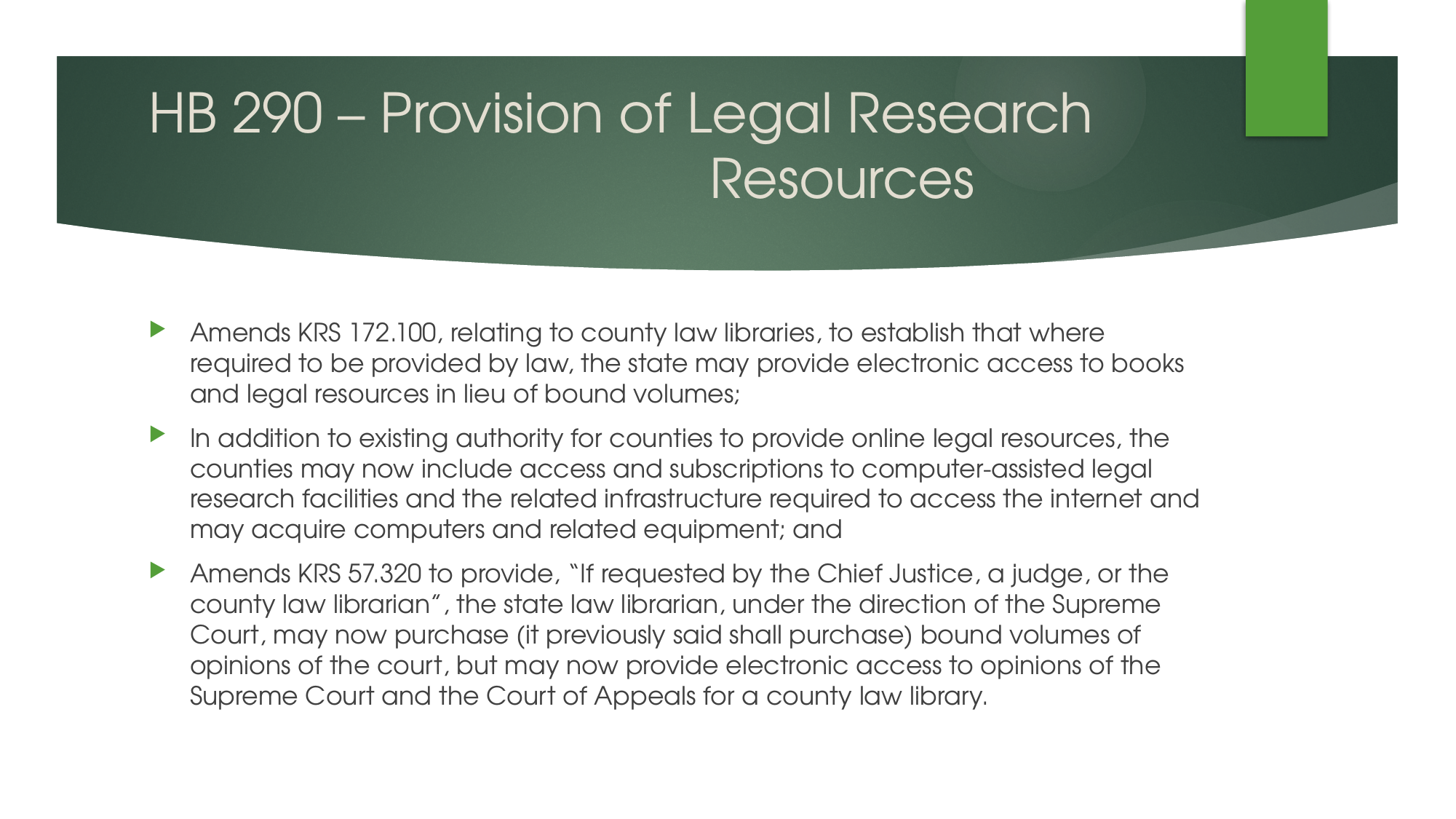

# HB 290 – Provision of Legal Research 						 Resources
Amends KRS 172.100, relating to county law libraries, to establish that where required to be provided by law, the state may provide electronic access to books and legal resources in lieu of bound volumes;
In addition to existing authority for counties to provide online legal resources, the counties may now include access and subscriptions to computer-assisted legal research facilities and the related infrastructure required to access the internet and may acquire computers and related equipment; and
Amends KRS 57.320 to provide, “If requested by the Chief Justice, a judge, or the county law librarian”, the state law librarian, under the direction of the Supreme Court, may now purchase (it previously said shall purchase) bound volumes of opinions of the court, but may now provide electronic access to opinions of the Supreme Court and the Court of Appeals for a county law library.